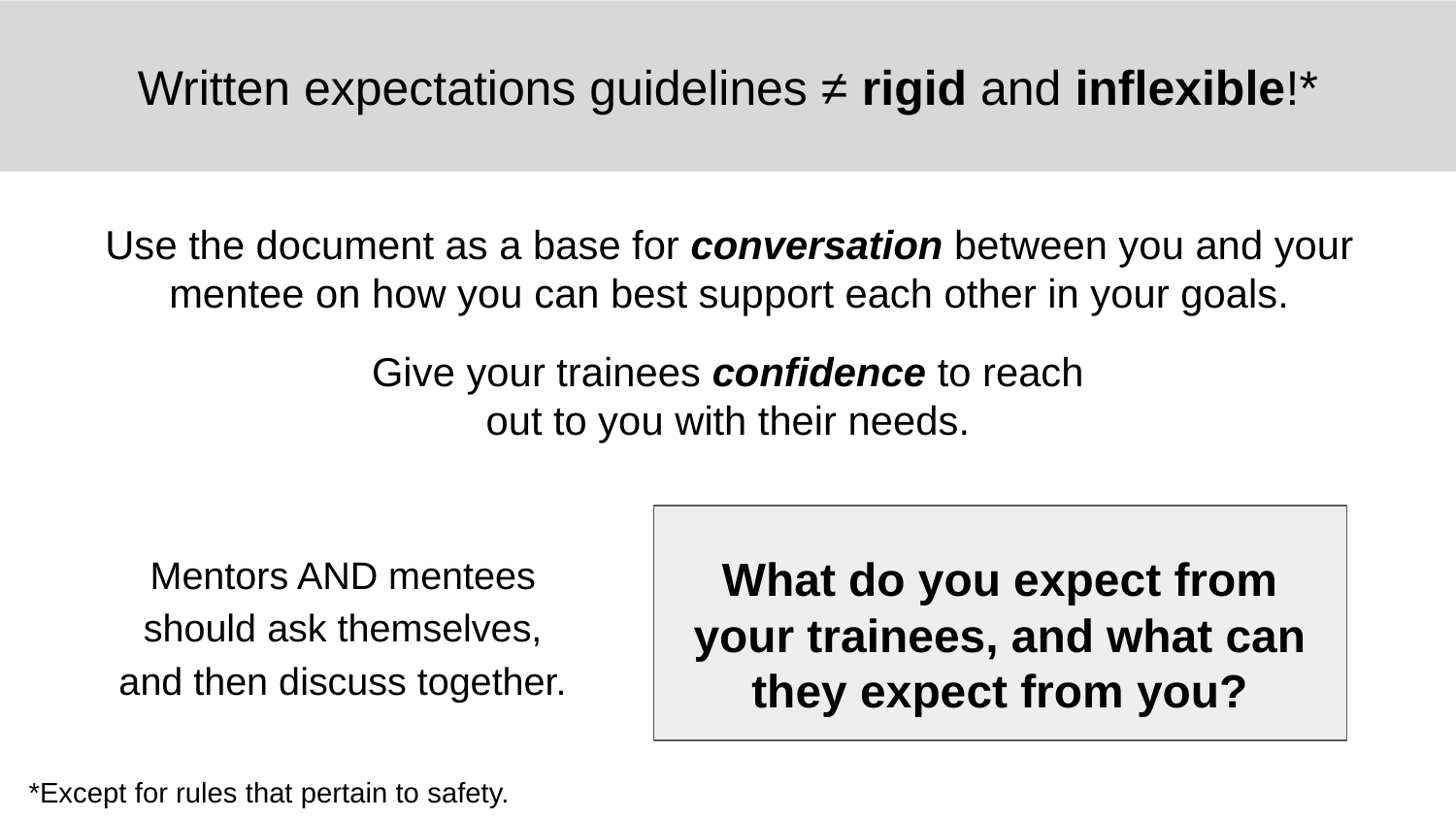

Written expectations guidelines ≠ rigid and inflexible!*
Use the document as a base for conversation between you and your mentee on how you can best support each other in your goals.

Give your trainees confidence to reach out to you with their needs.
What do you expect from your trainees, and what can they expect from you?
Mentors AND mentees should ask themselves, and then discuss together.

*Except for rules that pertain to safety.